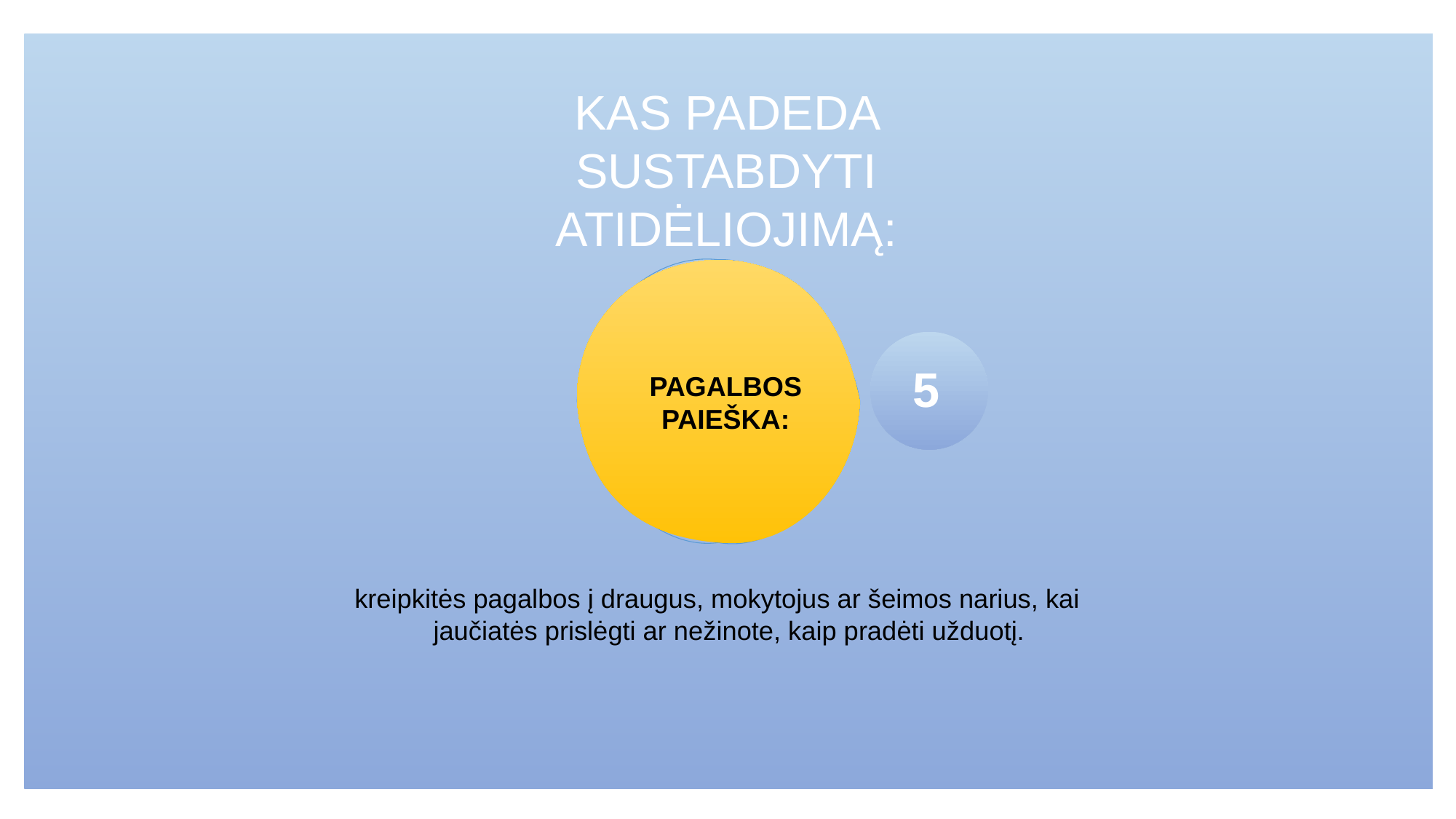

Kas padeda sustabdyti atidėliojimą:

5
Pagalbos paieška:
kreipkitės pagalbos į draugus, mokytojus ar šeimos narius, kai jaučiatės prislėgti ar nežinote, kaip pradėti užduotį.